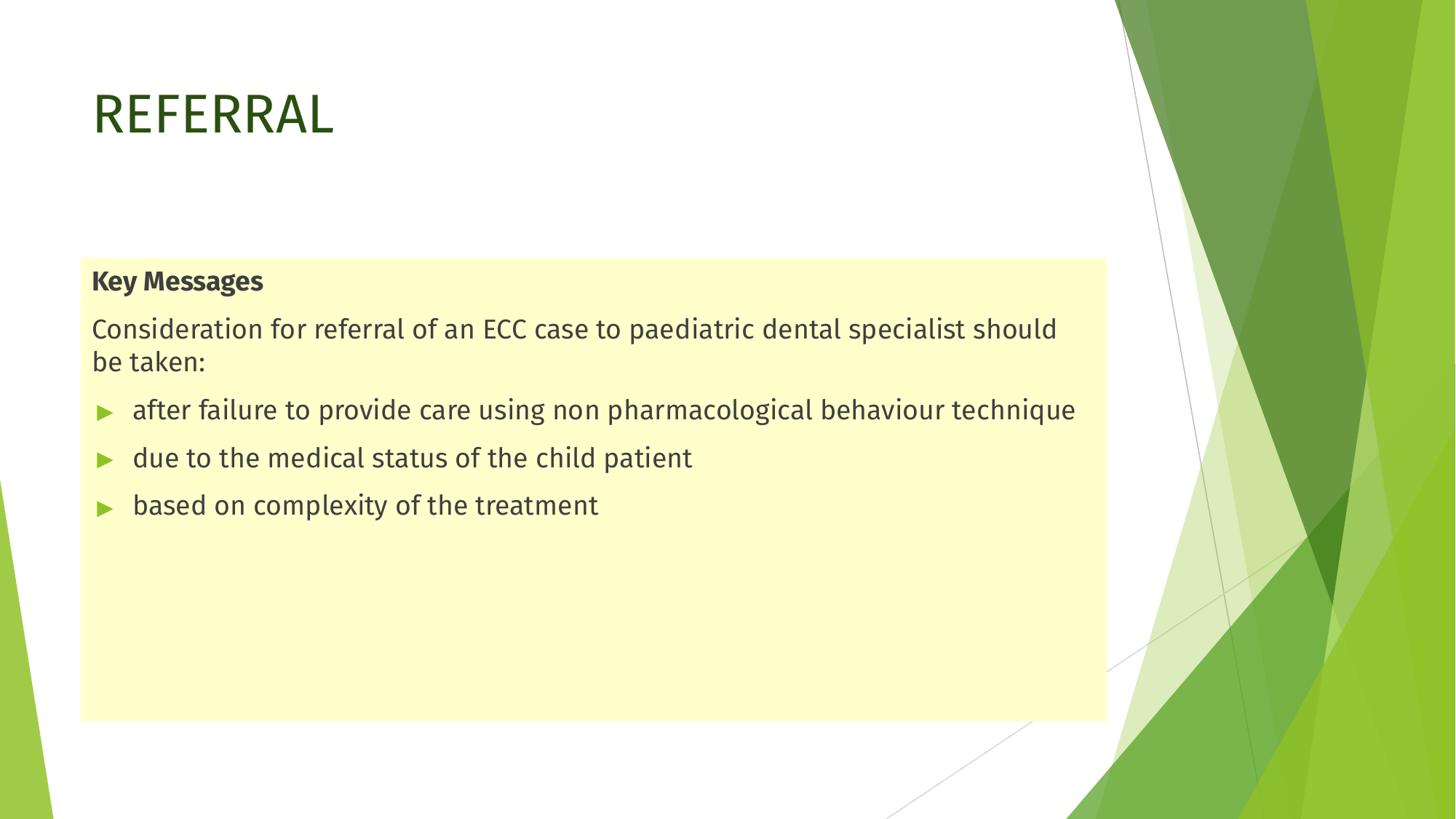

# REFERRAL
Key Messages
Consideration for referral of an ECC case to paediatric dental specialist should be taken:
after failure to provide care using non pharmacological behaviour technique
due to the medical status of the child patient
based on complexity of the treatment